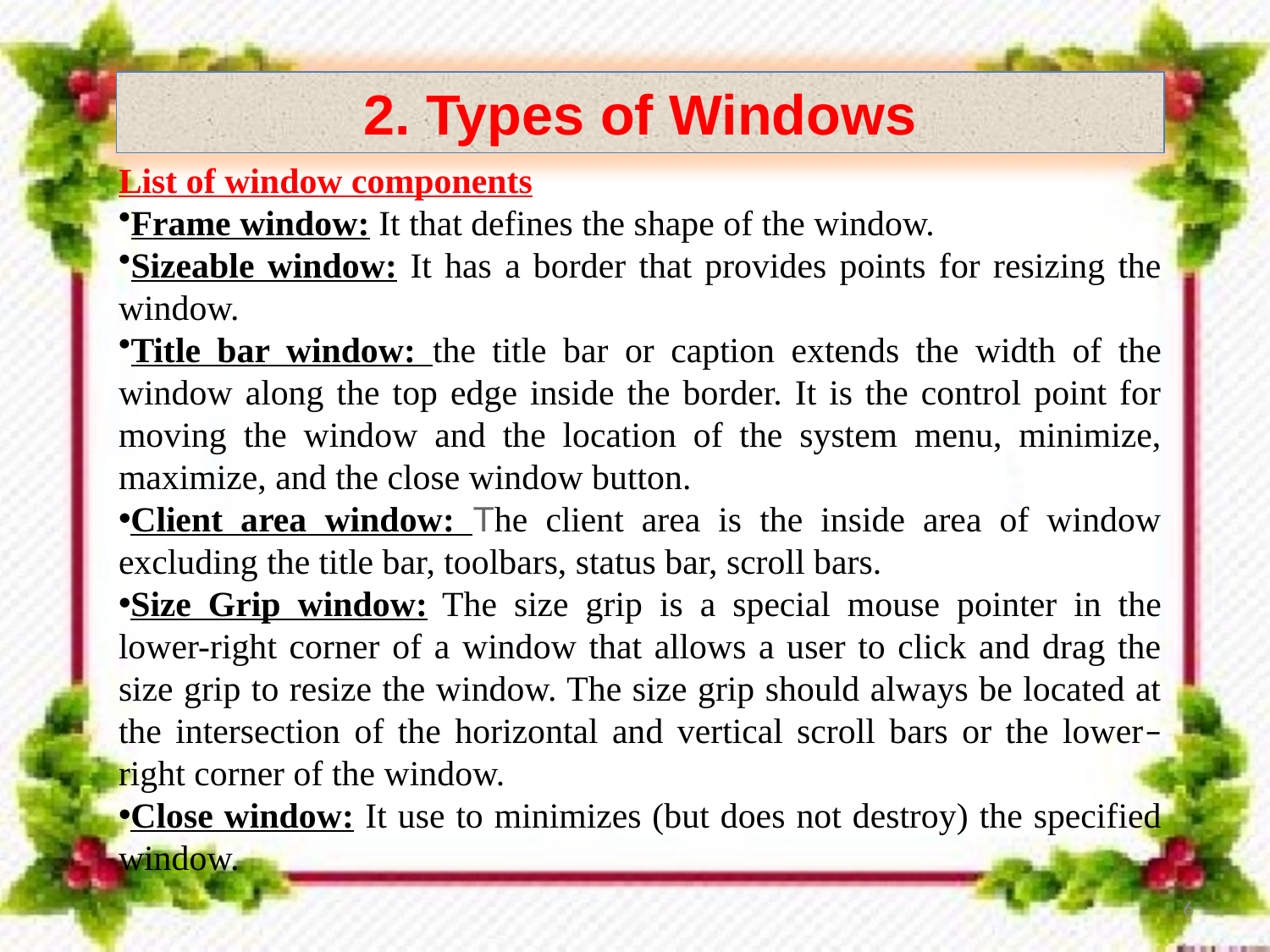

2. Types of Windows
List of window components
Frame window: It that defines the shape of the window.
Sizeable window: It has a border that provides points for resizing the window.
Title bar window: the title bar or caption extends the width of the window along the top edge inside the border. It is the control point for moving the window and the location of the system menu, minimize, maximize, and the close window button.
Client area window: The client area is the inside area of window excluding the title bar, toolbars, status bar, scroll bars.
Size Grip window: The size grip is a special mouse pointer in the lower-right corner of a window that allows a user to click and drag the size grip to resize the window. The size grip should always be located at the intersection of the horizontal and vertical scroll bars or the lower–right corner of the window.
Close window: It use to minimizes (but does not destroy) the specified window.
6